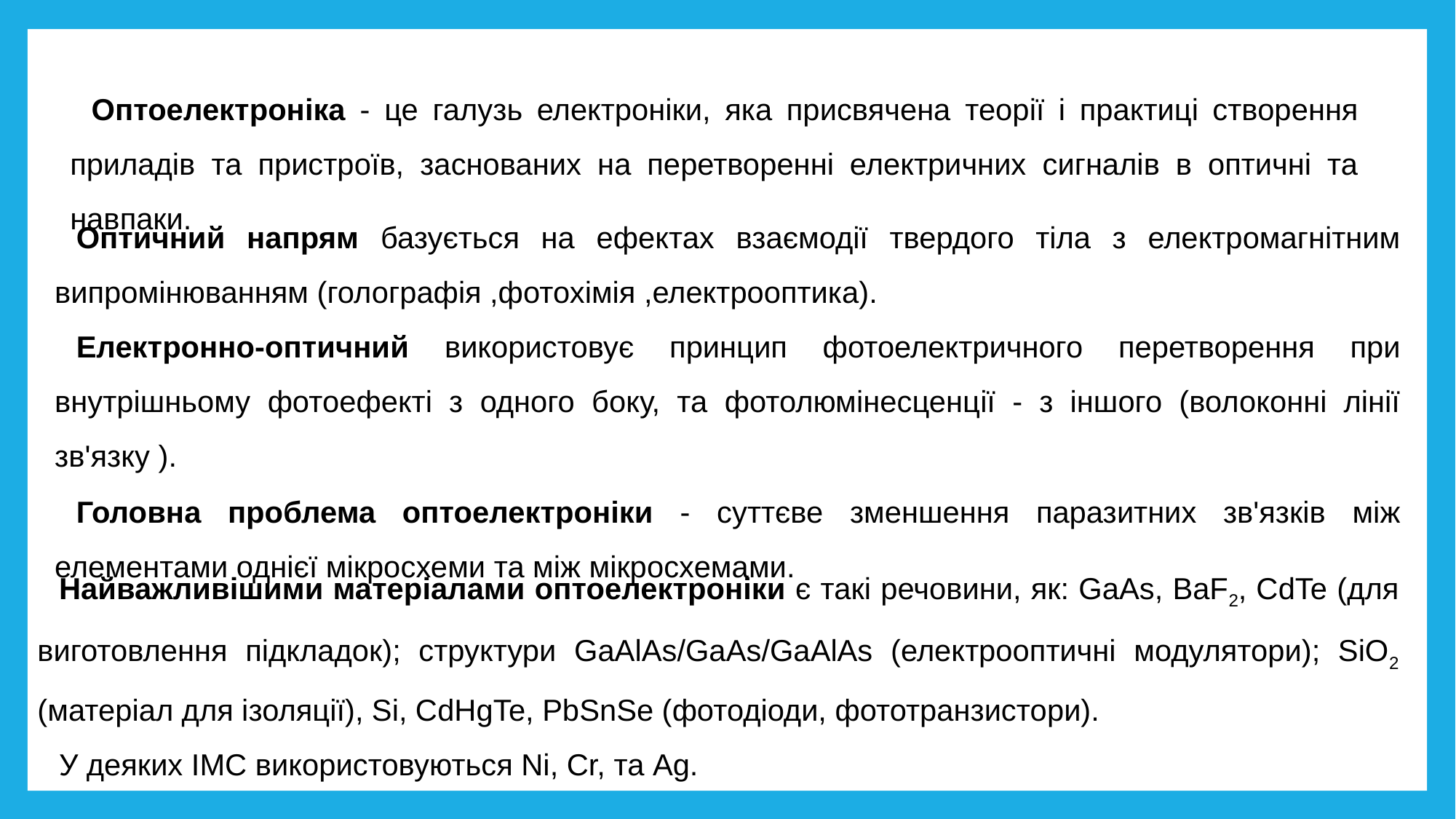

Оптоелектроніка - це галузь електроніки, яка присвячена теорії і практиці створення приладів та пристроїв, заснованих на перетворенні електричних сигналів в оптичні та навпаки.
Оптичний напрям базується на ефектах взаємодії твердого тіла з електромагнітним випромінюванням (голографія ,фотохімія ,електрооптика).
Електронно-оптичний використовує принцип фотоелектричного перетворення при внутрішньому фотоефекті з одного боку, та фотолюмінесценції - з іншого (волоконні лінії зв'язку ).

Головна проблема оптоелектроніки - суттєве зменшення паразитних зв'язків між елементами однієї мікросхеми та між мікросхемами.

Найважливішими матеріалами оптоелектроніки є такі речовини, як: GaAs, BaF2, CdTe (для виготовлення підкладок); структури GaAlAs/GaAs/GaAlAs (електрооптичні модулятори); SiO2 (матеріал для ізоляції), Si, CdHgTe, PbSnSe (фотодіоди, фототранзистори).
У деяких ІМС використовуються Ni, Cr, та Ag.